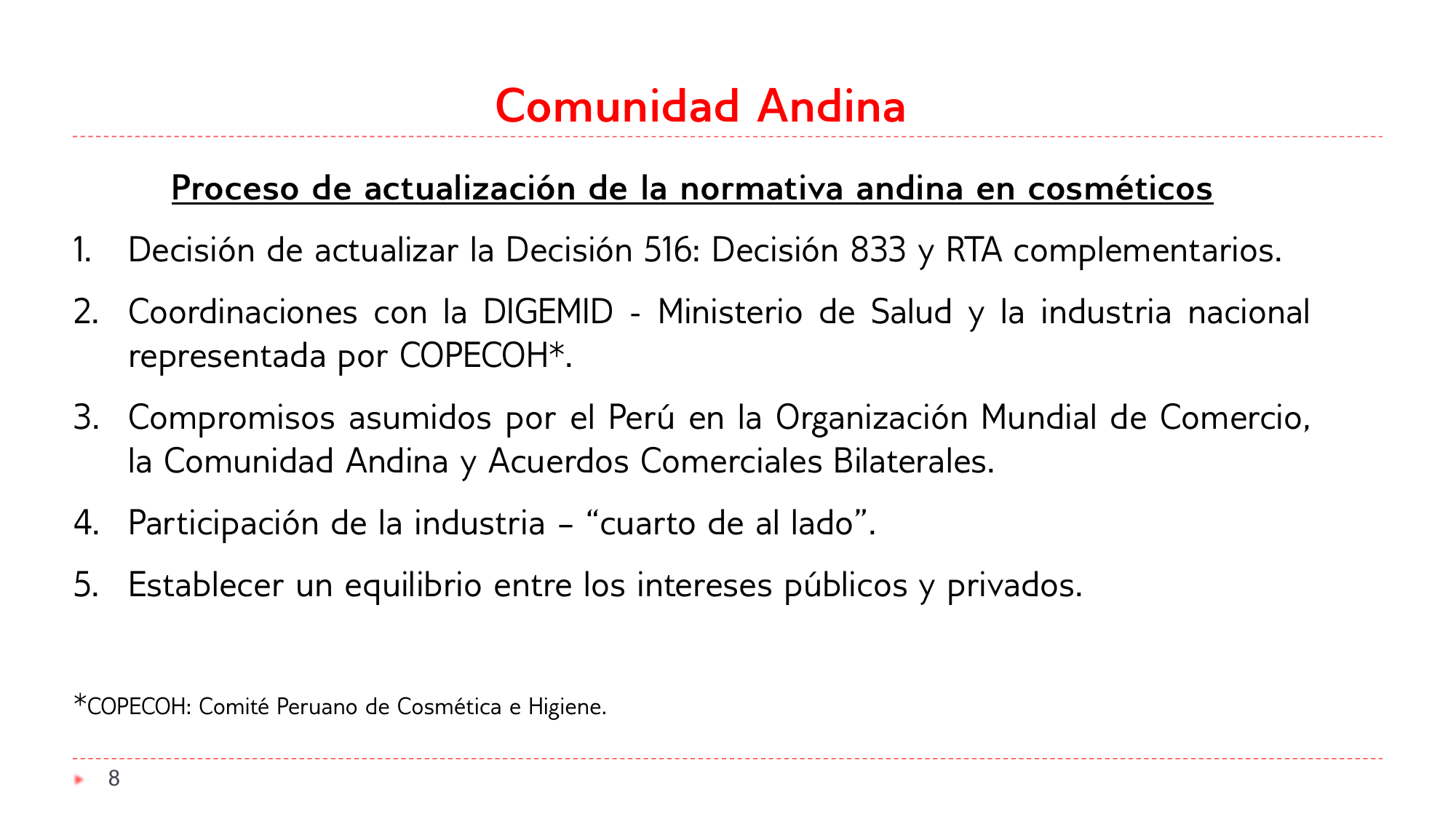

Comunidad Andina
Proceso de actualización de la normativa andina en cosméticos
Decisión de actualizar la Decisión 516: Decisión 833 y RTA complementarios.
Coordinaciones con la DIGEMID - Ministerio de Salud y la industria nacional representada por COPECOH*.
Compromisos asumidos por el Perú en la Organización Mundial de Comercio, la Comunidad Andina y Acuerdos Comerciales Bilaterales.
Participación de la industria – “cuarto de al lado”.
Establecer un equilibrio entre los intereses públicos y privados.

*COPECOH: Comité Peruano de Cosmética e Higiene.
8